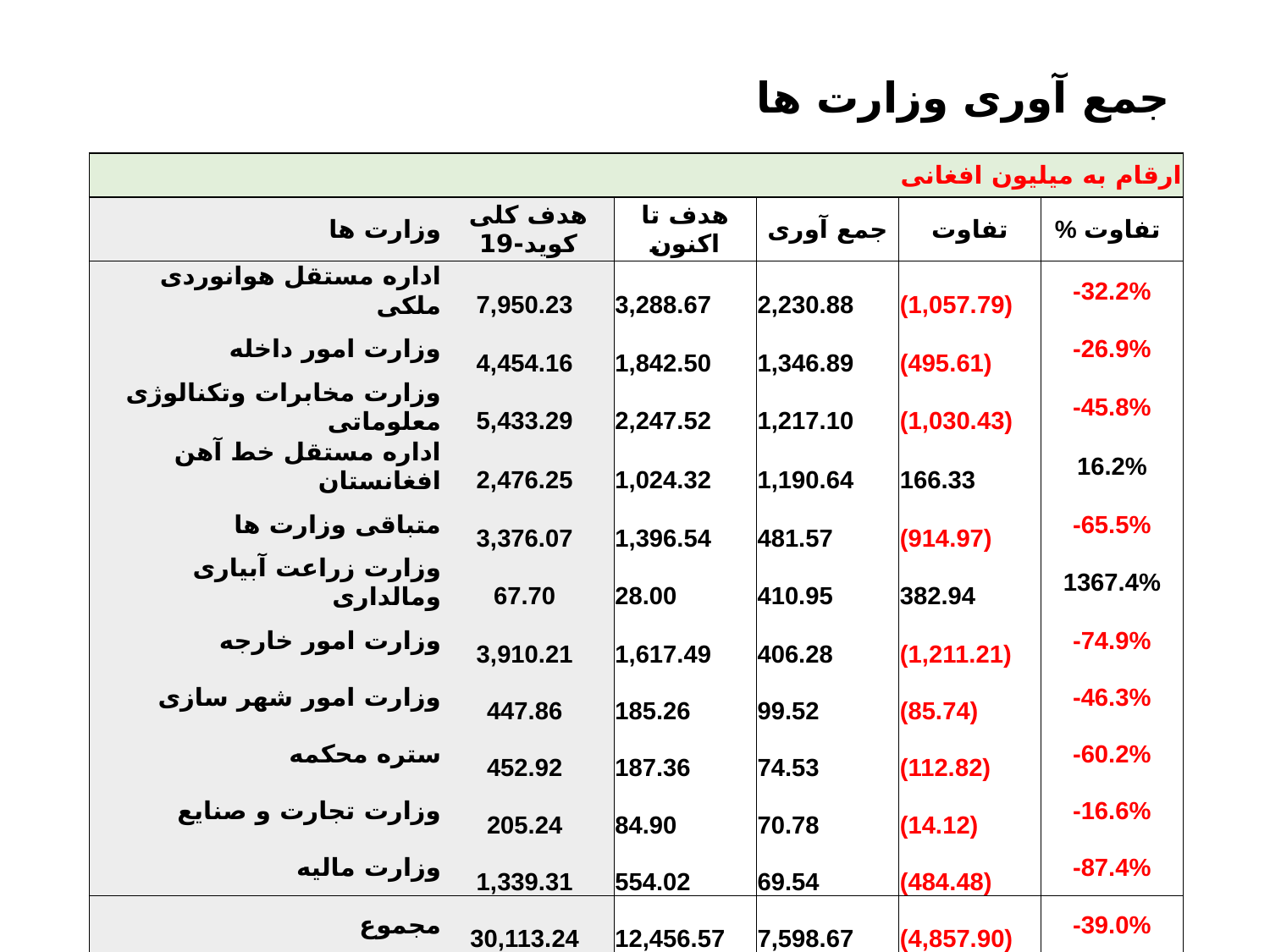

# جمع آوری وزارت ها
| ارقام به میلیون افغانی |  |  |  |  |  |  |
| --- | --- | --- | --- | --- | --- | --- |
|  | وزارت ها | هدف کلی کوید-19 | هدف تا اکنون | جمع آوری | تفاوت | % تفاوت |
|  | اداره مستقل هوانوردی ملکی | 7,950.23 | 3,288.67 | 2,230.88 | (1,057.79) | -32.2% |
|  | وزارت امور داخله | 4,454.16 | 1,842.50 | 1,346.89 | (495.61) | -26.9% |
|  | وزارت مخابرات وتکنالوژی معلوماتی | 5,433.29 | 2,247.52 | 1,217.10 | (1,030.43) | -45.8% |
|  | اداره مستقل خط آهن افغانستان | 2,476.25 | 1,024.32 | 1,190.64 | 166.33 | 16.2% |
|  | متباقی وزارت ها | 3,376.07 | 1,396.54 | 481.57 | (914.97) | -65.5% |
|  | وزارت زراعت آبیاری ومالداری | 67.70 | 28.00 | 410.95 | 382.94 | 1367.4% |
|  | وزارت امور خارجه | 3,910.21 | 1,617.49 | 406.28 | (1,211.21) | -74.9% |
|  | وزارت امور شهر سازی | 447.86 | 185.26 | 99.52 | (85.74) | -46.3% |
|  | ستره محکمه | 452.92 | 187.36 | 74.53 | (112.82) | -60.2% |
|  | وزارت تجارت و صنایع | 205.24 | 84.90 | 70.78 | (14.12) | -16.6% |
|  | وزارت مالیه | 1,339.31 | 554.02 | 69.54 | (484.48) | -87.4% |
|  | مجموع | 30,113.24 | 12,456.57 | 7,598.67 | (4,857.90) | -39.0% |